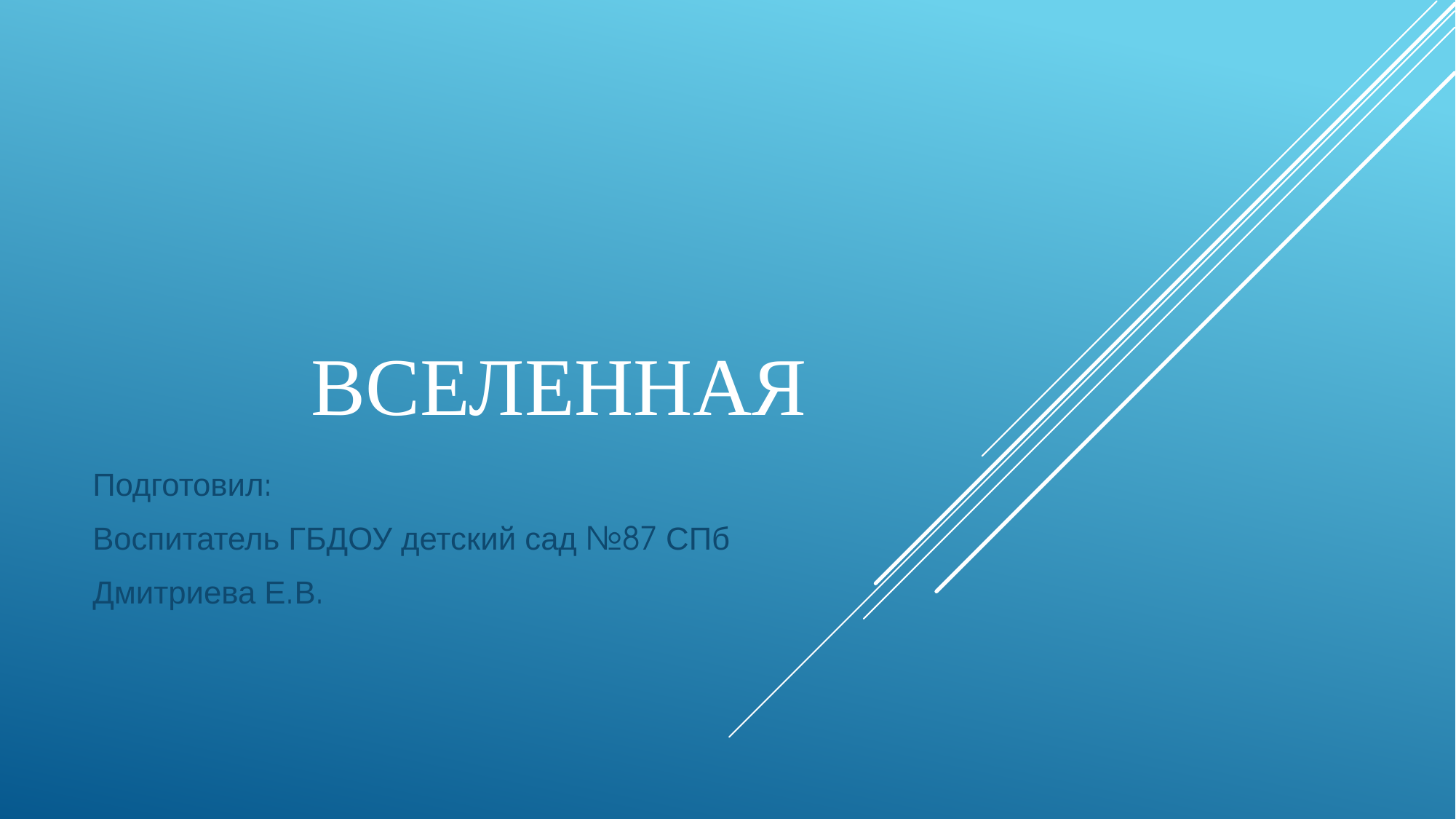

# ВСЕЛЕННАЯ
Подготовил:
Воспитатель ГБДОУ детский сад №87 СПб
Дмитриева Е.В.